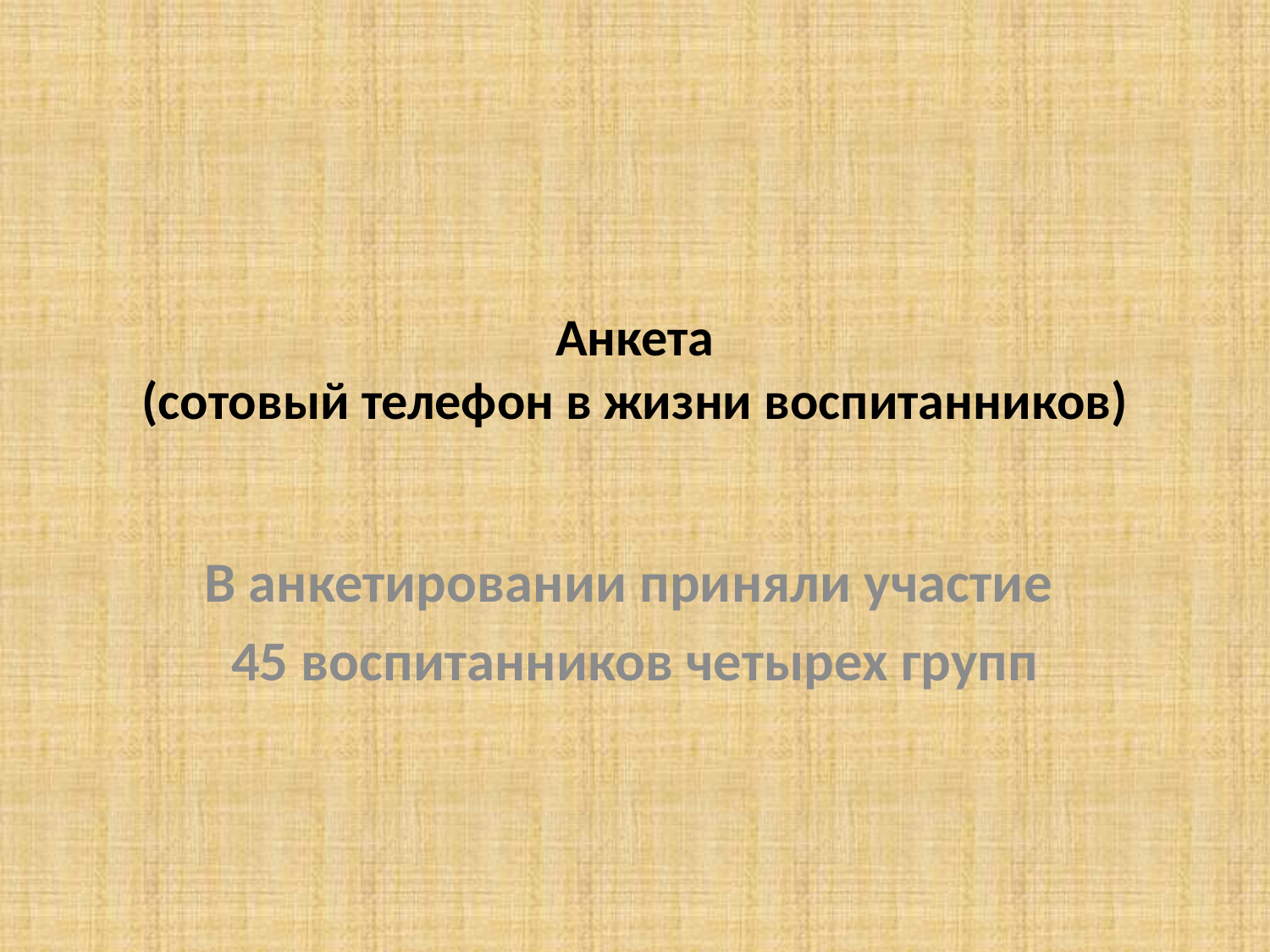

# Анкета (сотовый телефон в жизни воспитанников)
В анкетировании приняли участие
45 воспитанников четырех групп